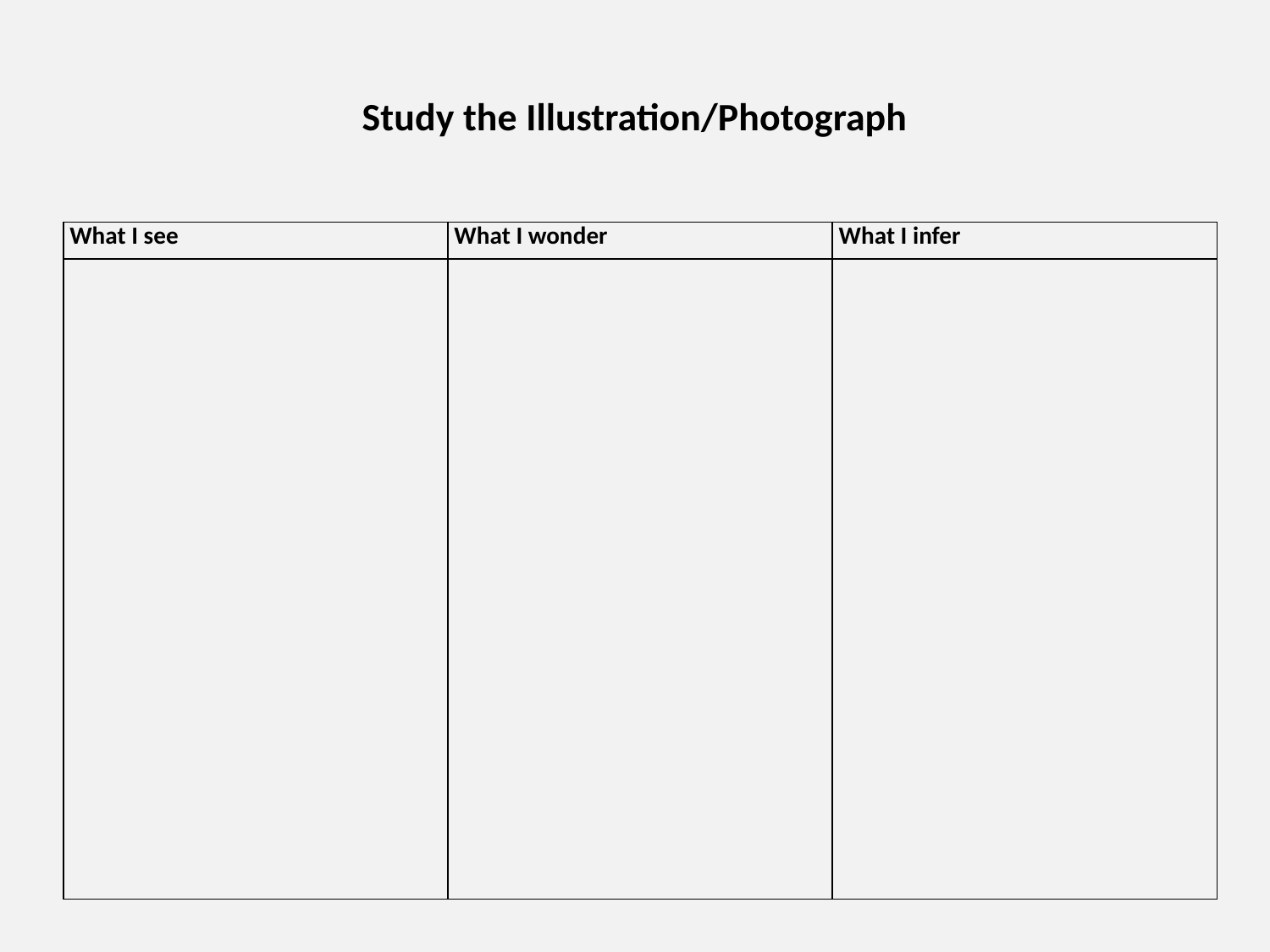

# Study the Illustration/Photograph
| What I see | What I wonder | What I infer |
| --- | --- | --- |
|  |  |  |